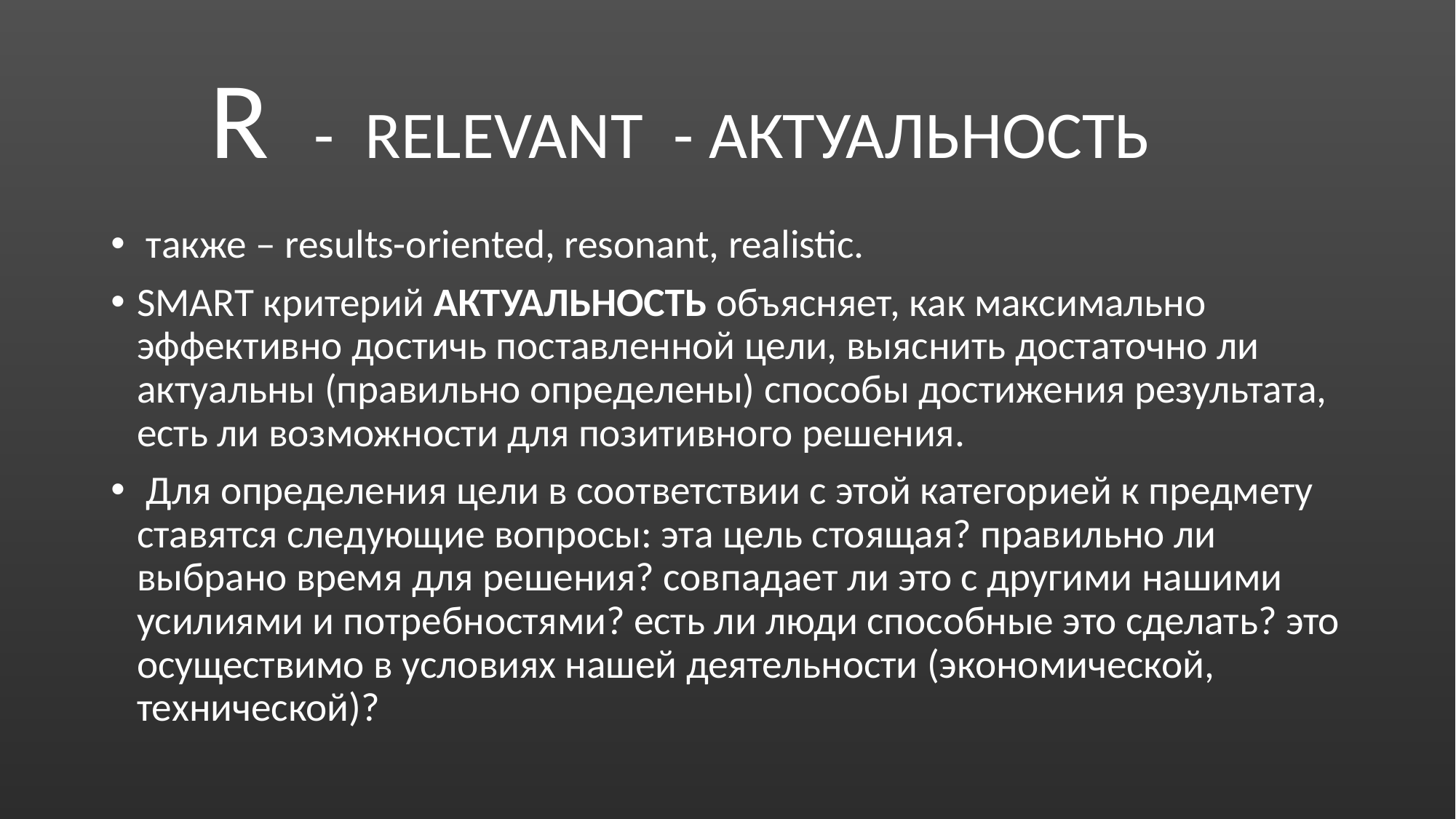

# R   -  RELEVANT  - АКТУАЛЬНОСТЬ
 также – results-oriented, resonant, realistic.
SMART критерий АКТУАЛЬНОСТЬ объясняет, как максимально эффективно достичь поставленной цели, выяснить достаточно ли актуальны (правильно определены) способы достижения результата, есть ли возможности для позитивного решения.
 Для определения цели в соответствии с этой категорией к предмету ставятся следующие вопросы: эта цель стоящая? правильно ли выбрано время для решения? совпадает ли это с другими нашими усилиями и потребностями? есть ли люди способные это сделать? это осуществимо в условиях нашей деятельности (экономической, технической)?